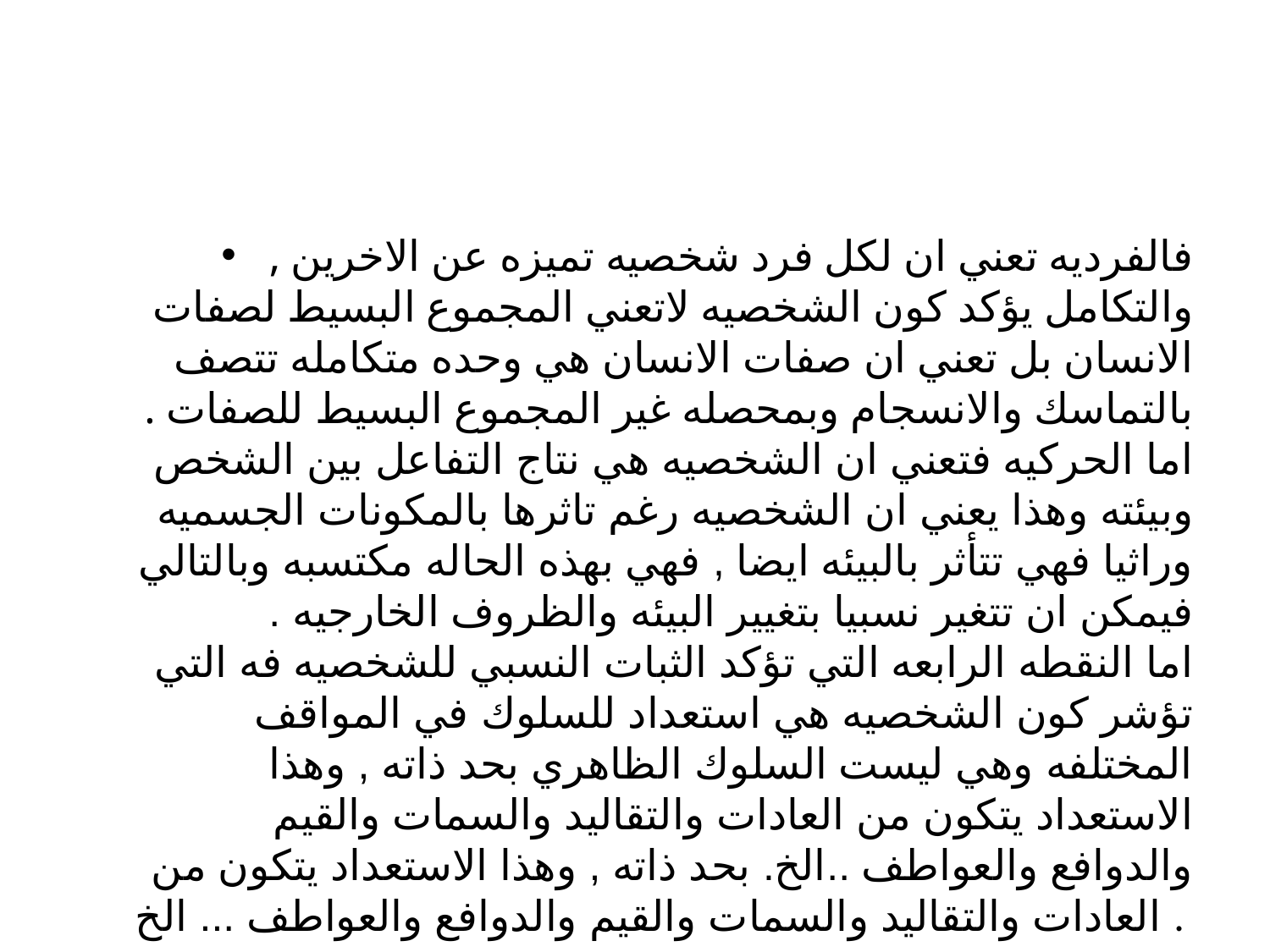

#
فالفرديه تعني ان لكل فرد شخصيه تميزه عن الاخرين , والتكامل يؤكد كون الشخصيه لاتعني المجموع البسيط لصفات الانسان بل تعني ان صفات الانسان هي وحده متكامله تتصف بالتماسك والانسجام وبمحصله غير المجموع البسيط للصفات .
اما الحركيه فتعني ان الشخصيه هي نتاج التفاعل بين الشخص وبيئته وهذا يعني ان الشخصيه رغم تاثرها بالمكونات الجسميه وراثيا فهي تتأثر بالبيئه ايضا , فهي بهذه الحاله مكتسبه وبالتالي فيمكن ان تتغير نسبيا بتغيير البيئه والظروف الخارجيه .
اما النقطه الرابعه التي تؤكد الثبات النسبي للشخصيه فه التي تؤشر كون الشخصيه هي استعداد للسلوك في المواقف المختلفه وهي ليست السلوك الظاهري بحد ذاته , وهذا الاستعداد يتكون من العادات والتقاليد والسمات والقيم والدوافع والعواطف ..الخ. بحد ذاته , وهذا الاستعداد يتكون من العادات والتقاليد والسمات والقيم والدوافع والعواطف ... الخ .